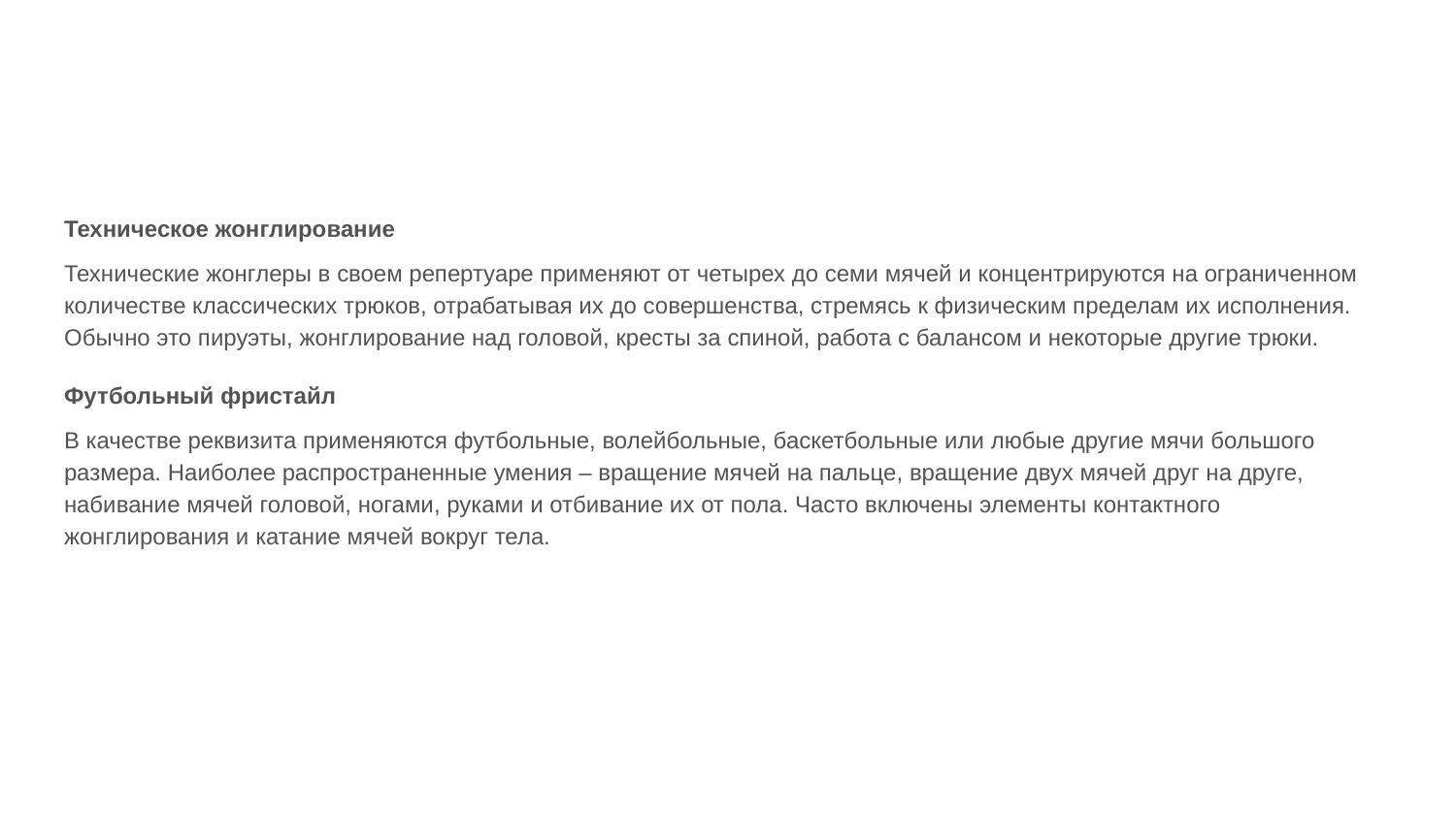

#
Техническое жонглирование
Технические жонглеры в своем репертуаре применяют от четырех до семи мячей и концентрируются на ограниченном количестве классических трюков, отрабатывая их до совершенства, стремясь к физическим пределам их исполнения. Обычно это пируэты, жонглирование над головой, кресты за спиной, работа с балансом и некоторые другие трюки.
Футбольный фристайл
В качестве реквизита применяются футбольные, волейбольные, баскетбольные или любые другие мячи большого размера. Наиболее распространенные умения – вращение мячей на пальце, вращение двух мячей друг на друге, набивание мячей головой, ногами, руками и отбивание их от пола. Часто включены элементы контактного жонглирования и катание мячей вокруг тела.